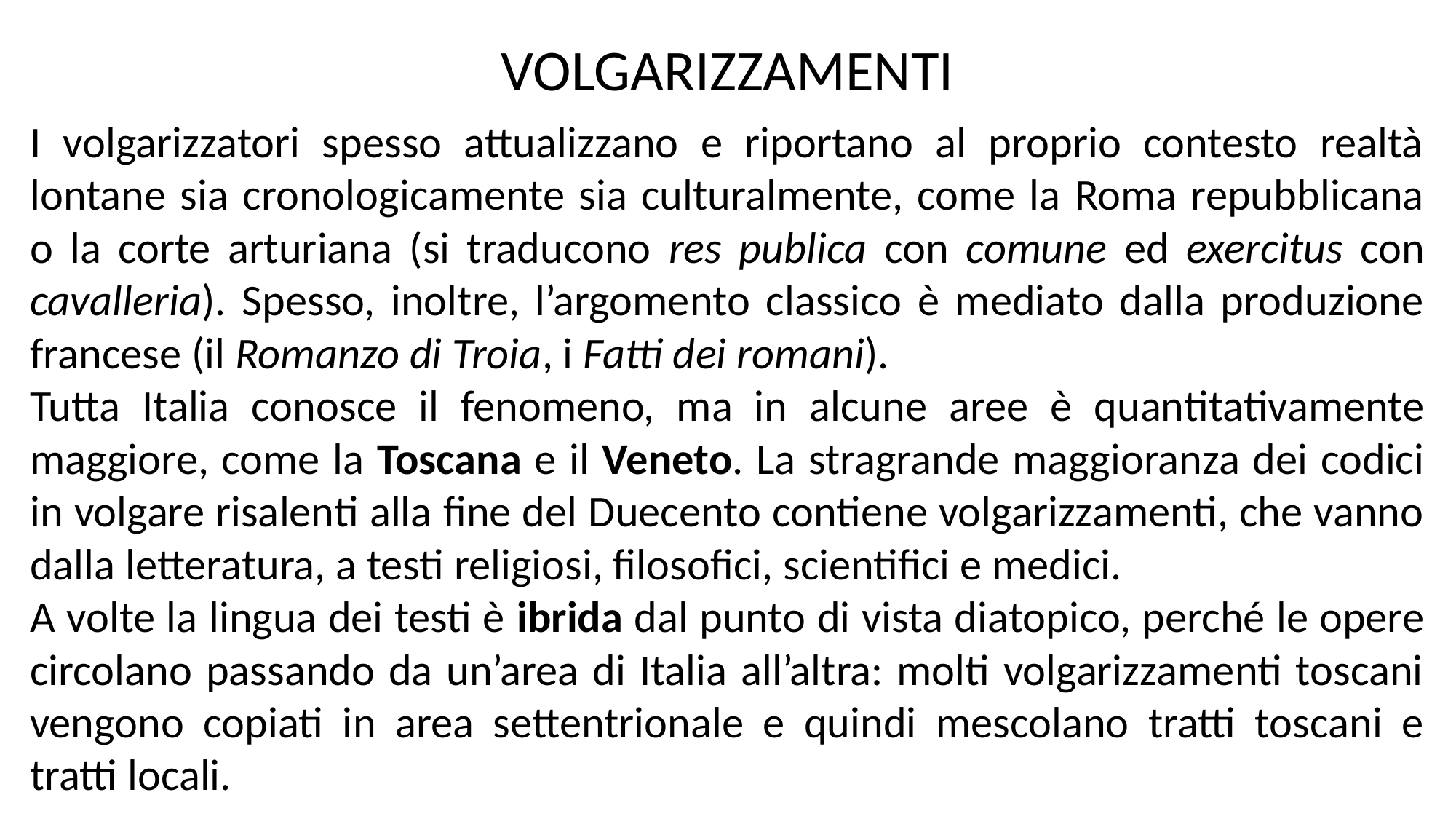

VOLGARIZZAMENTI
I volgarizzatori spesso attualizzano e riportano al proprio contesto realtà lontane sia cronologicamente sia culturalmente, come la Roma repubblicana o la corte arturiana (si traducono res publica con comune ed exercitus con cavalleria). Spesso, inoltre, l’argomento classico è mediato dalla produzione francese (il Romanzo di Troia, i Fatti dei romani).
Tutta Italia conosce il fenomeno, ma in alcune aree è quantitativamente maggiore, come la Toscana e il Veneto. La stragrande maggioranza dei codici in volgare risalenti alla fine del Duecento contiene volgarizzamenti, che vanno dalla letteratura, a testi religiosi, filosofici, scientifici e medici.
A volte la lingua dei testi è ibrida dal punto di vista diatopico, perché le opere circolano passando da un’area di Italia all’altra: molti volgarizzamenti toscani vengono copiati in area settentrionale e quindi mescolano tratti toscani e tratti locali.